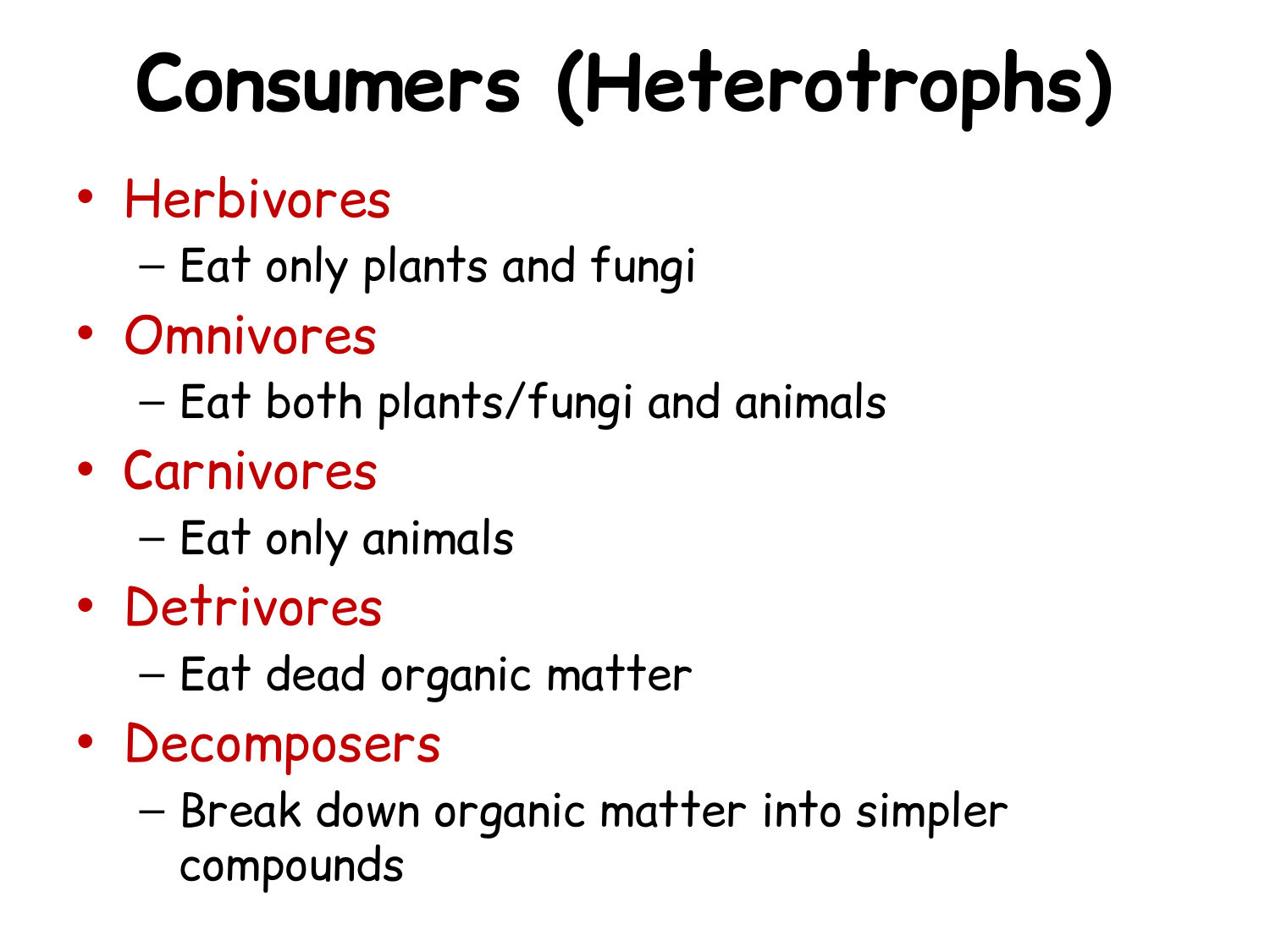

# Consumers (Heterotrophs)
Herbivores
Eat only plants and fungi
Omnivores
Eat both plants/fungi and animals
Carnivores
Eat only animals
Detrivores
Eat dead organic matter
Decomposers
Break down organic matter into simpler compounds